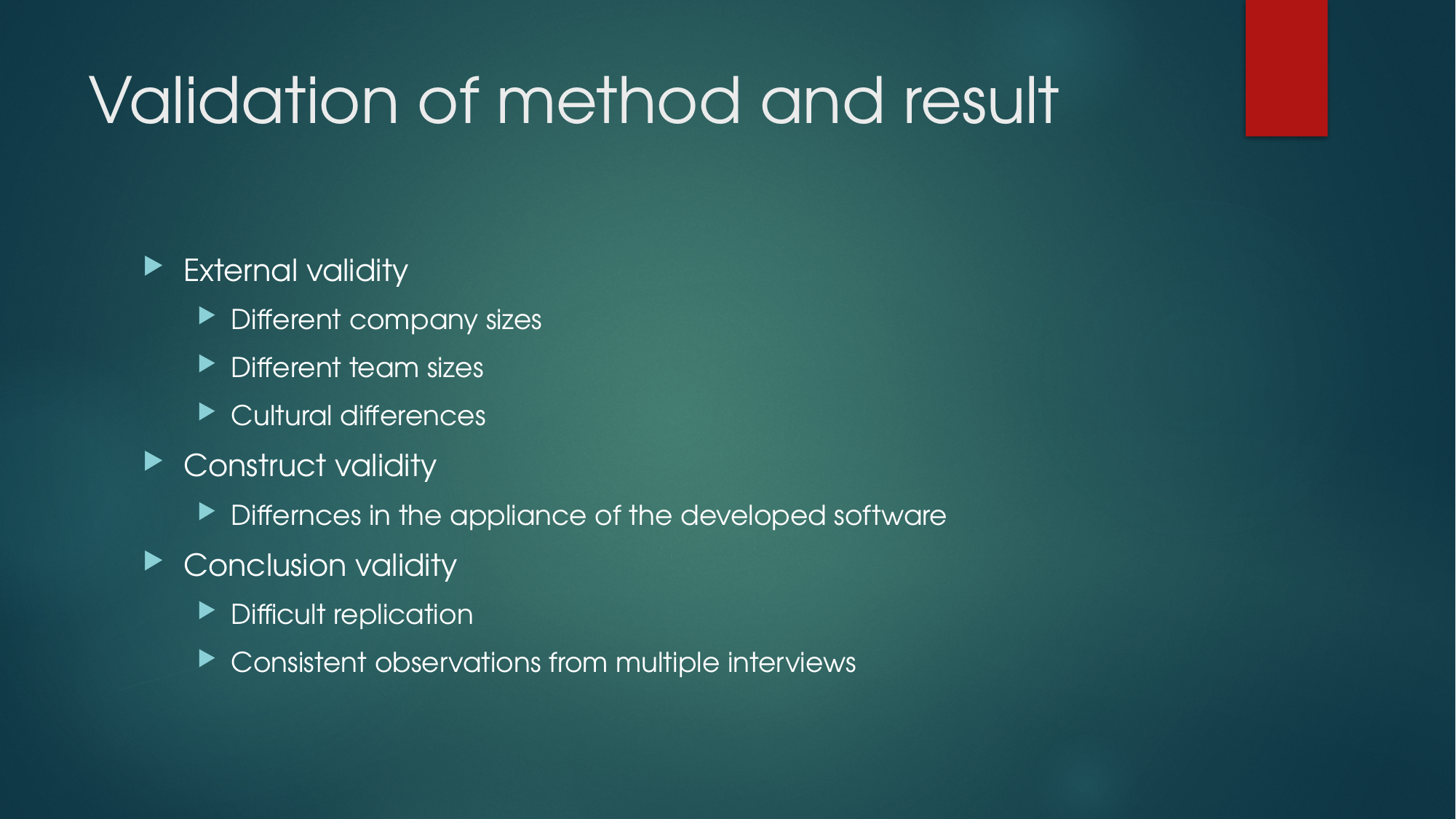

# Validation of method and result
External validity
Different company sizes
Different team sizes
Cultural differences
Construct validity
Differnces in the appliance of the developed software
Conclusion validity
Difficult replication
Consistent observations from multiple interviews